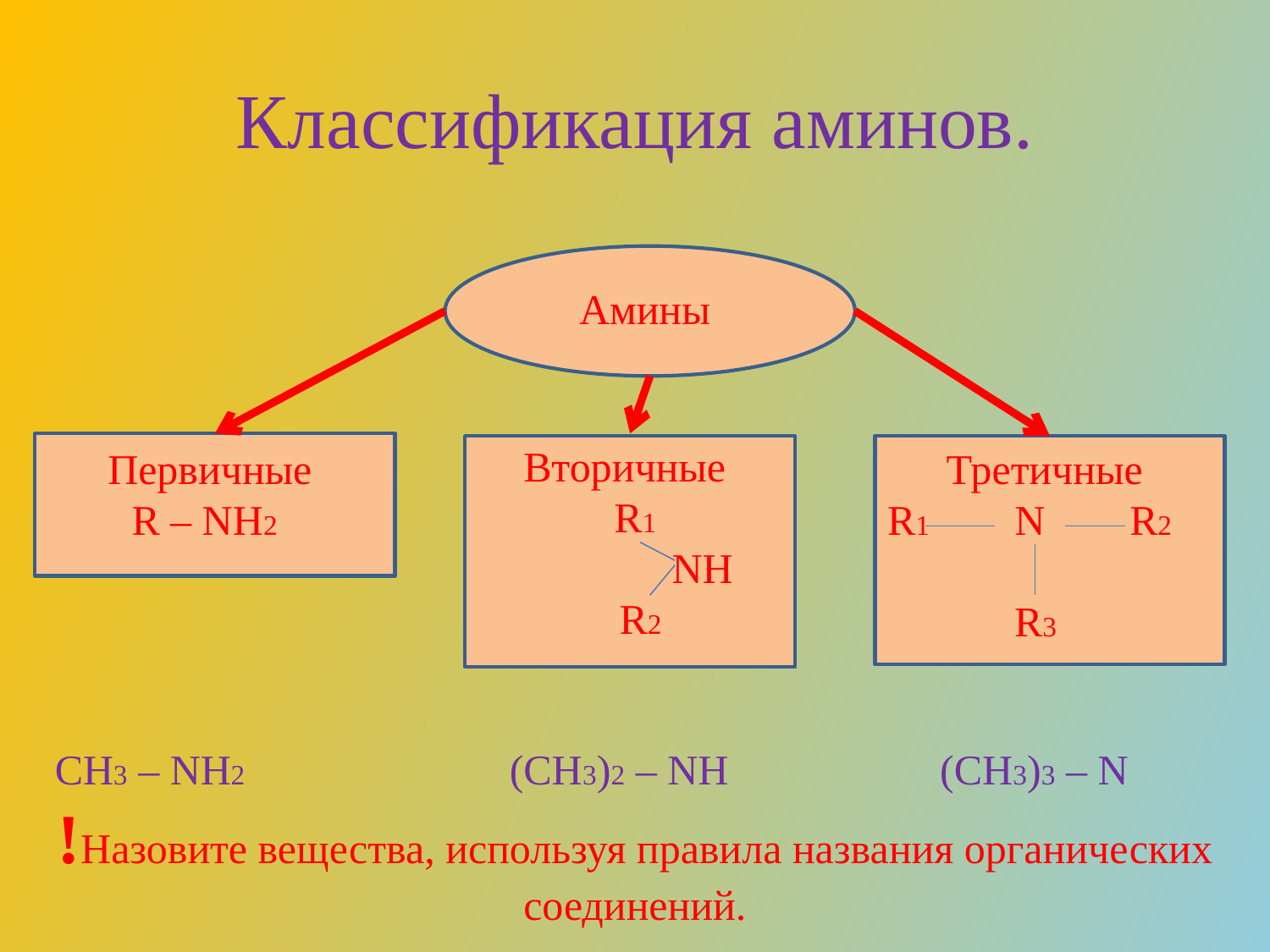

# Классификация аминов.

Амины

Вторичные
 R1
              NH
  R2

Первичные
R – NH2

Третичные
R1        N        R2

            R3

    CH3 – NH2                         (CH3)2 – NH                    (CH3)3 – N
!Назовите вещества, используя правила названия органических соединений.